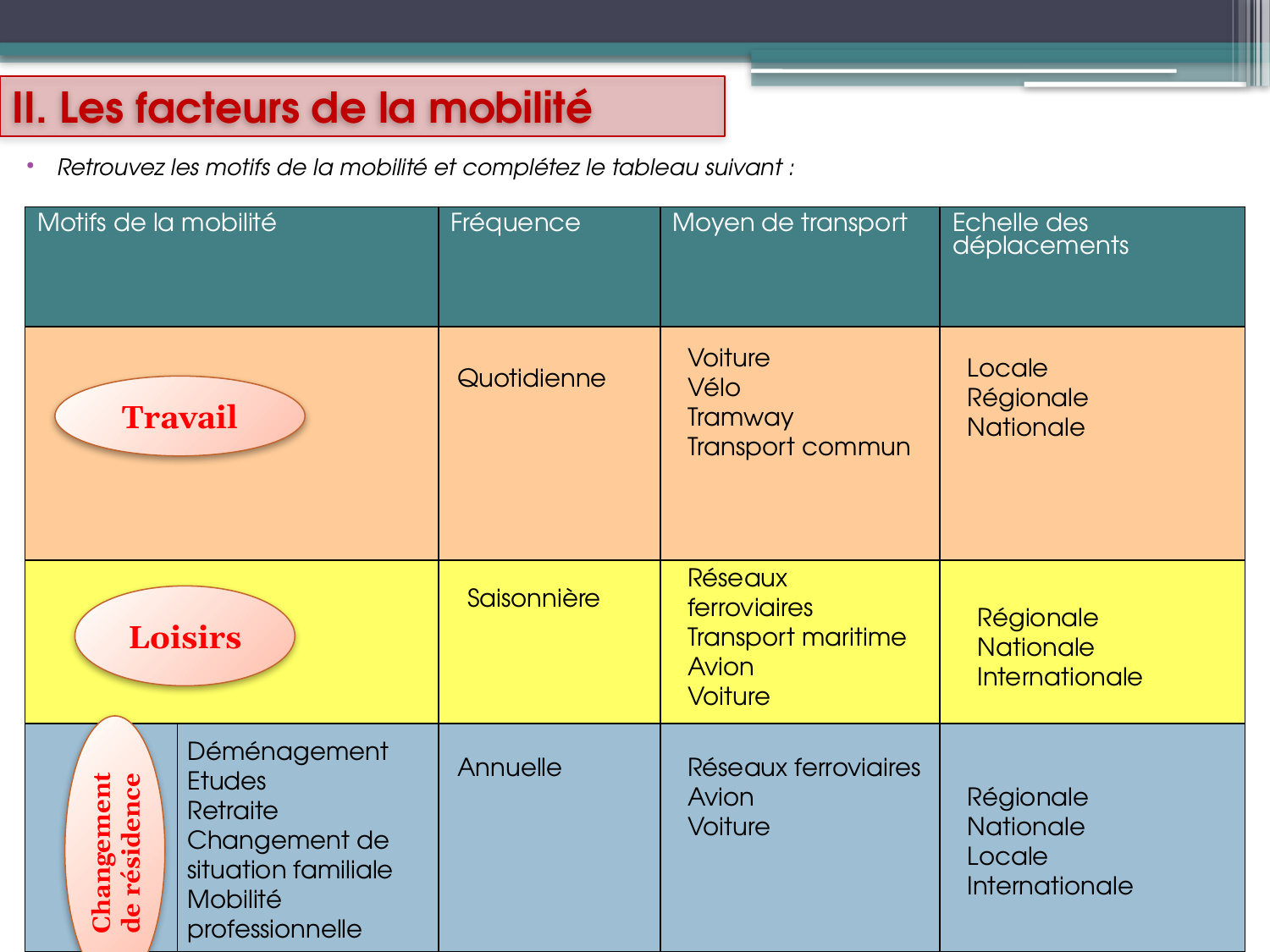

# II. Les facteurs de la mobilité
Retrouvez les motifs de la mobilité et complétez le tableau suivant :
| Motifs de la mobilité |  | Fréquence | Moyen de transport | Echelle des déplacements |
| --- | --- | --- | --- | --- |
|  |  |  |  |  |
|  |  |  |  |  |
|  |  |  |  |  |
Voiture
Vélo
Tramway
Transport commun
Locale
Régionale
Nationale

Quotidienne
Travail
Réseaux ferroviaires
Transport maritime
Avion
Voiture

Régionale
Nationale
Internationale
Saisonnière
Loisirs
Déménagement
Etudes
Retraite
Changement de situation familiale
Mobilité professionnelle
Annuelle
Réseaux ferroviaires
Avion
Voiture

Régionale
Nationale
Locale
Internationale
Changement de résidence